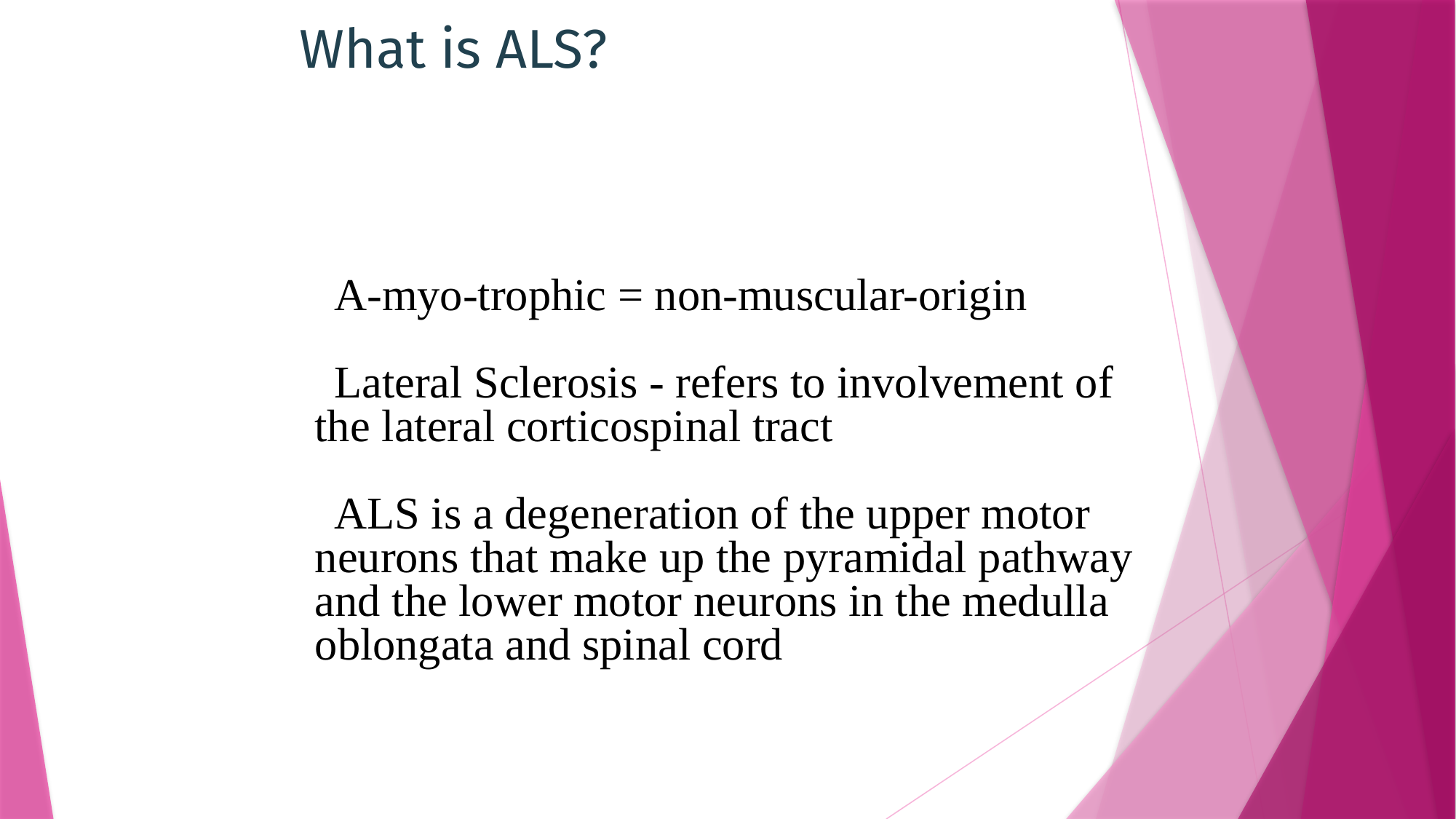

# What is ALS?
A-myo-trophic = non-muscular-origin

Lateral Sclerosis - refers to involvement of the lateral corticospinal tract

ALS is a degeneration of the upper motor neurons that make up the pyramidal pathway and the lower motor neurons in the medulla oblongata and spinal cord